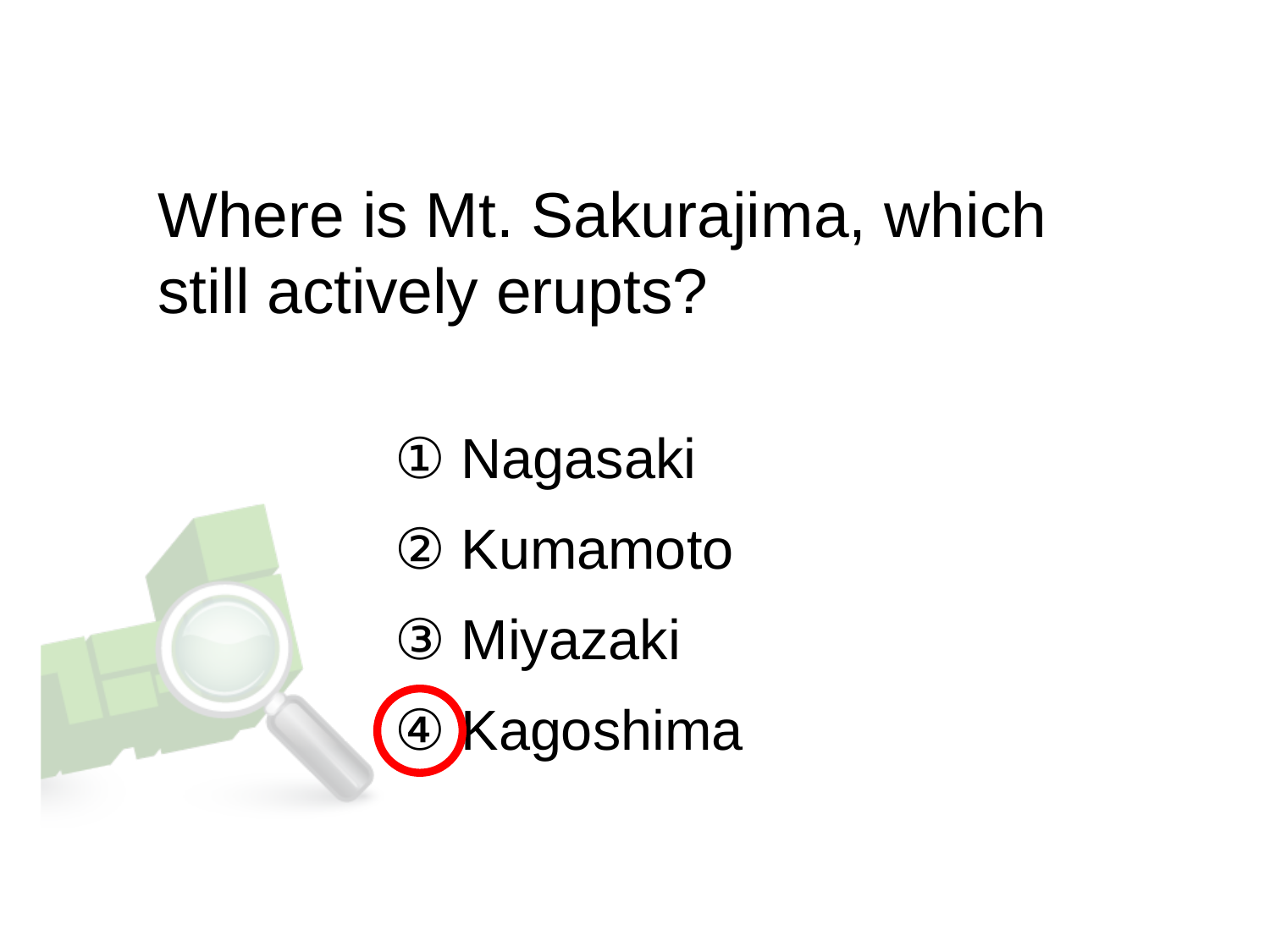

# Where is Mt. Sakurajima, which still actively erupts?
① Nagasaki
② Kumamoto
③ Miyazaki
④ Kagoshima